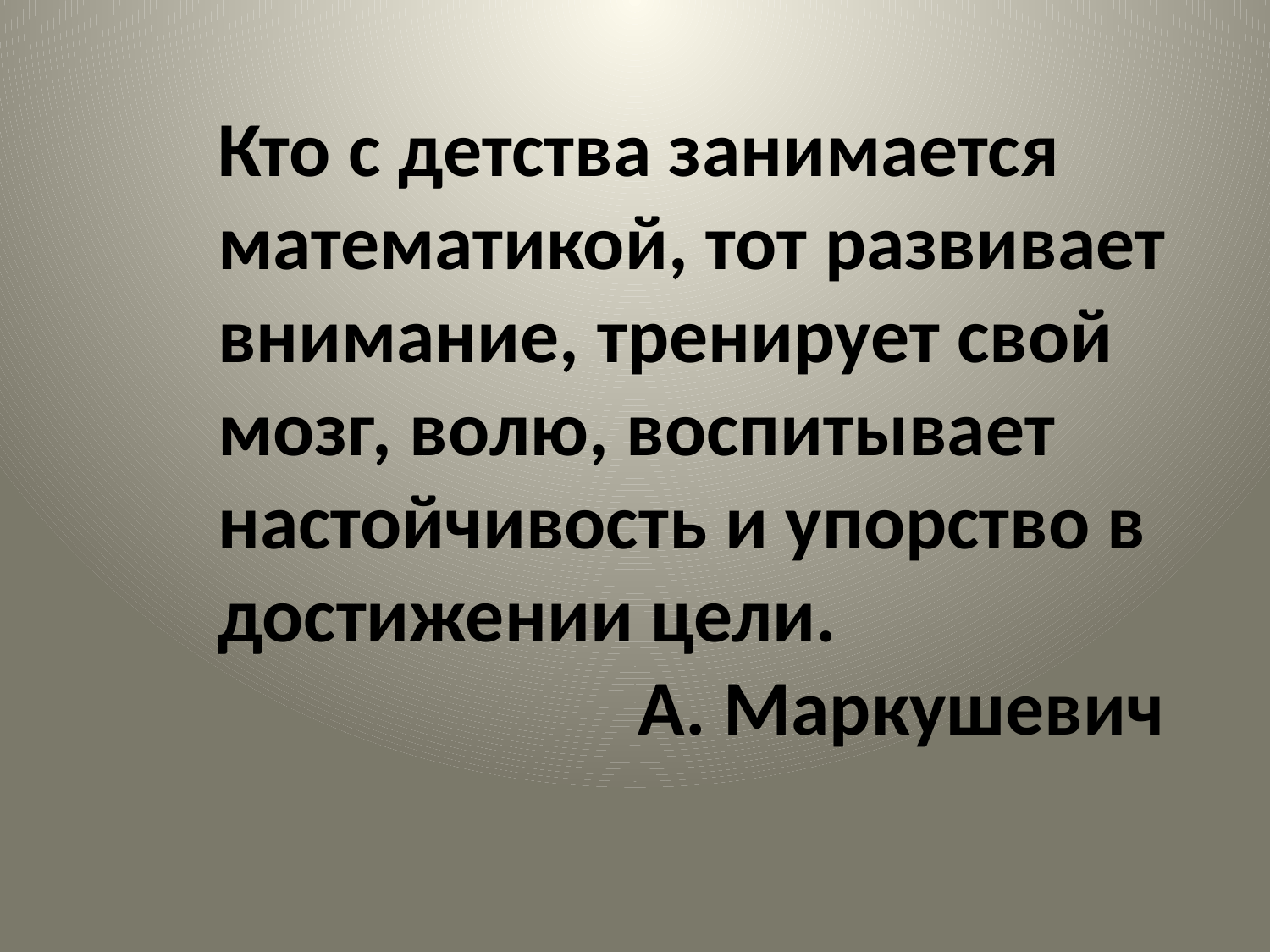

# Кто с детства занимается математикой, тот развивает внимание, тренирует свой мозг, волю, воспитывает настойчивость и упорство в достижении цели. А. Маркушевич